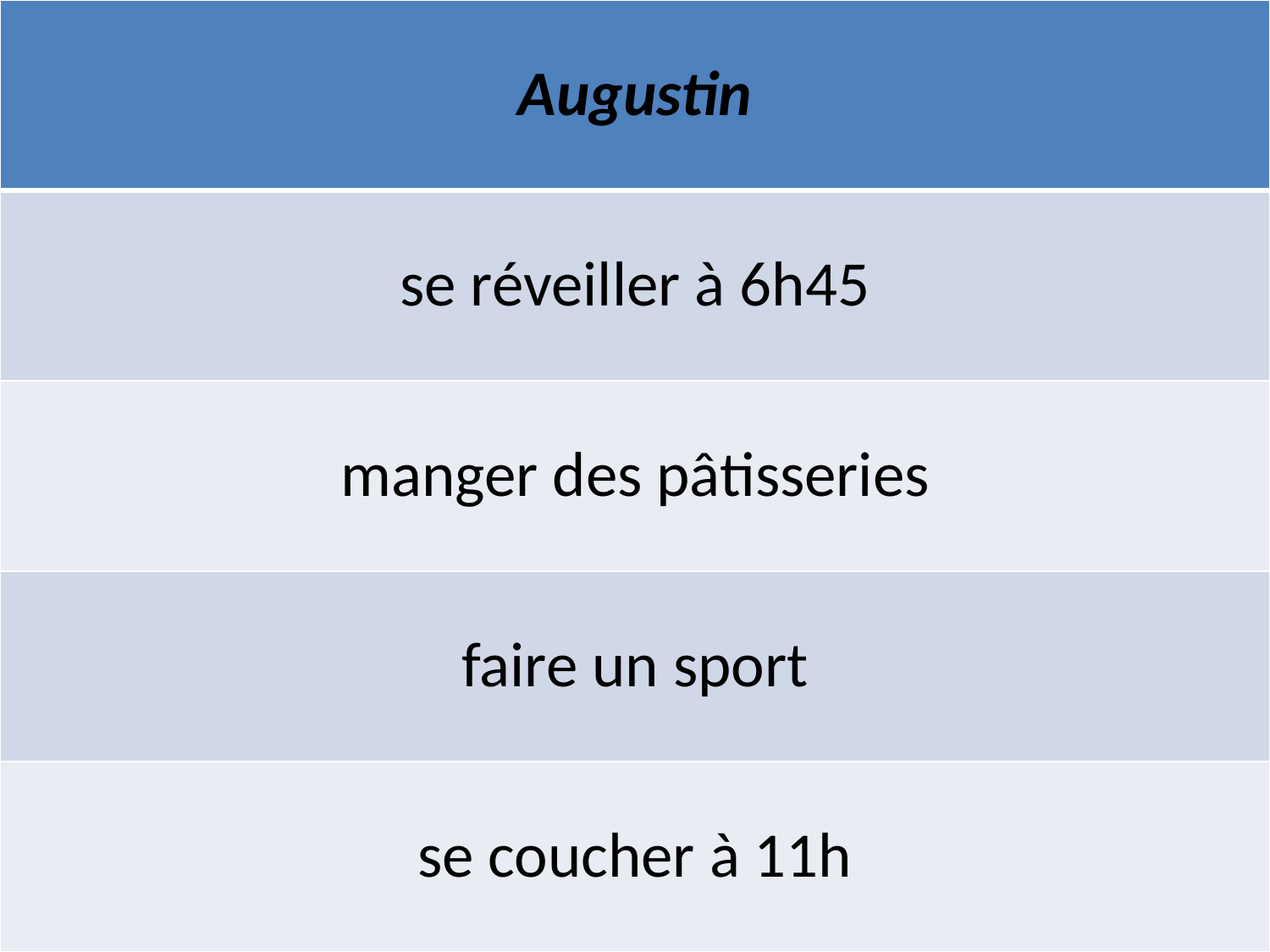

| Augustin |
| --- |
| se réveiller à 6h45 |
| manger des pâtisseries |
| faire un sport |
| se coucher à 11h |